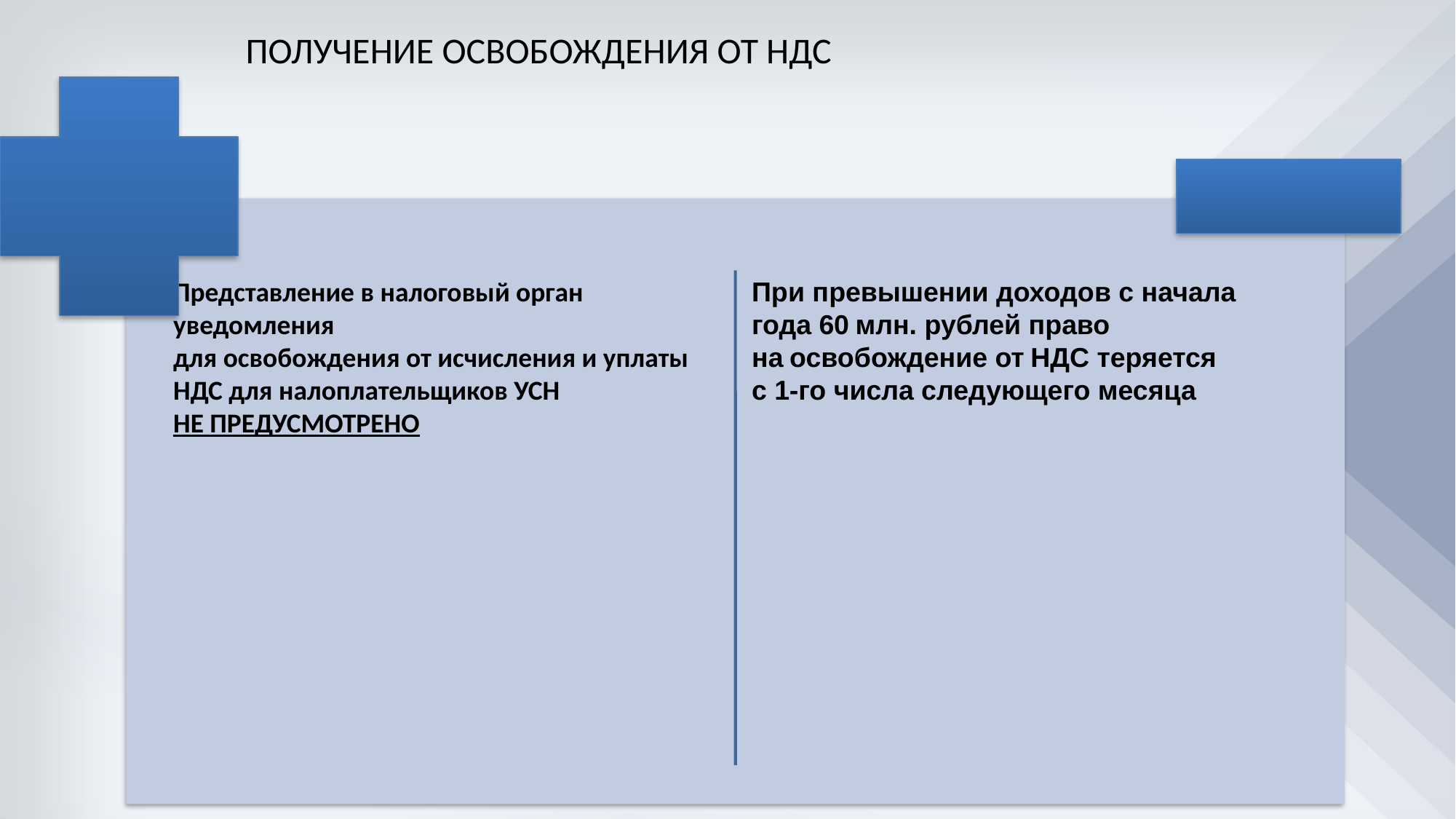

# ПОЛУЧЕНИЕ ОСВОБОЖДЕНИЯ ОТ НДС
Представление в налоговый орган уведомления
для освобождения от исчисления и уплаты НДС для налоплательщиков УСН
НЕ ПРЕДУСМОТРЕНО
При превышении доходов с начала года 60 млн. рублей право на освобождение от НДС теряется
с 1-го числа следующего месяца